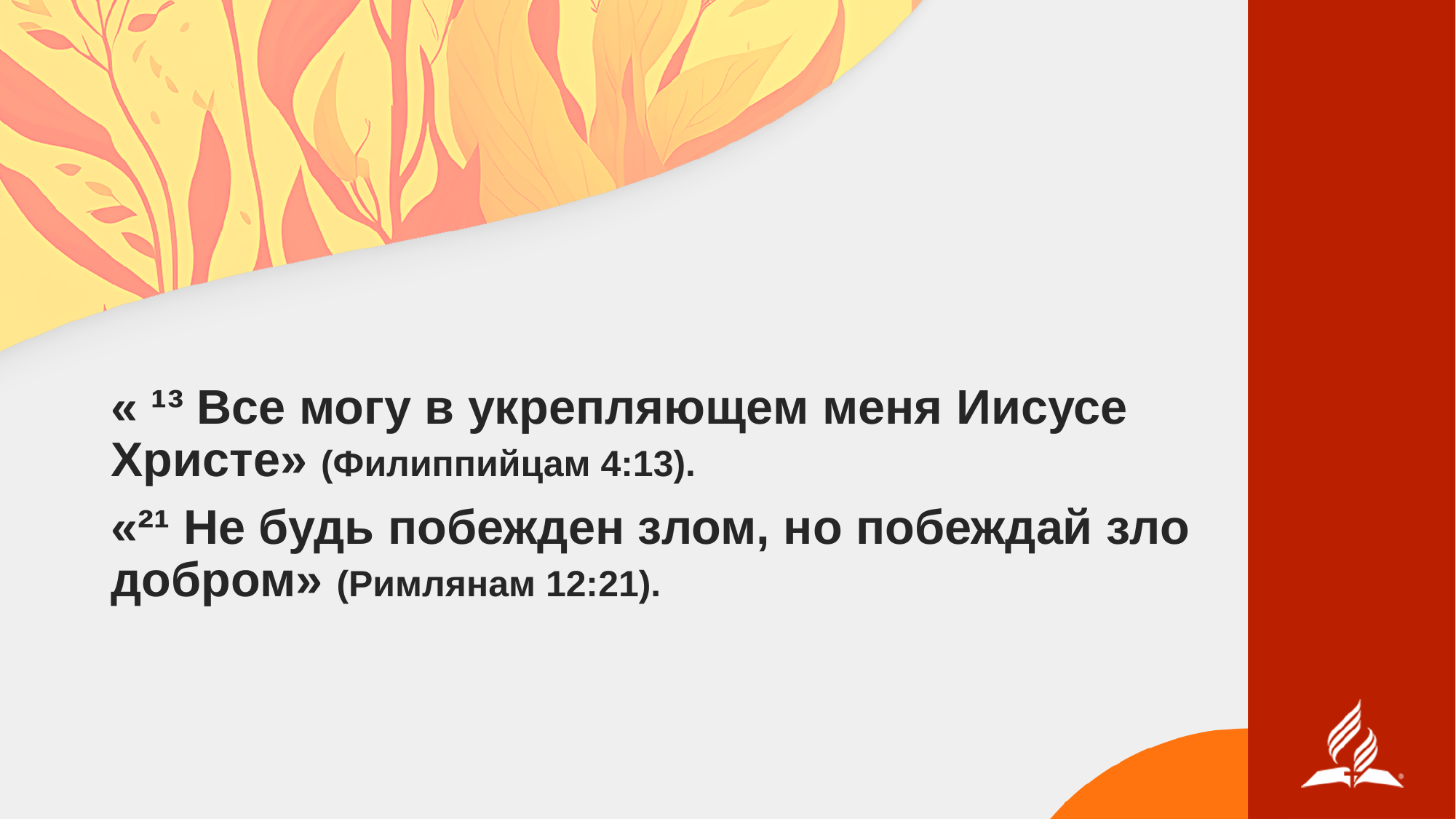

« ¹³ Все могу в укрепляющем меня Иисусе Христе» (Филиппийцам 4:13).
«²¹ Не будь побежден злом, но побеждай зло добром» (Римлянам 12:21).